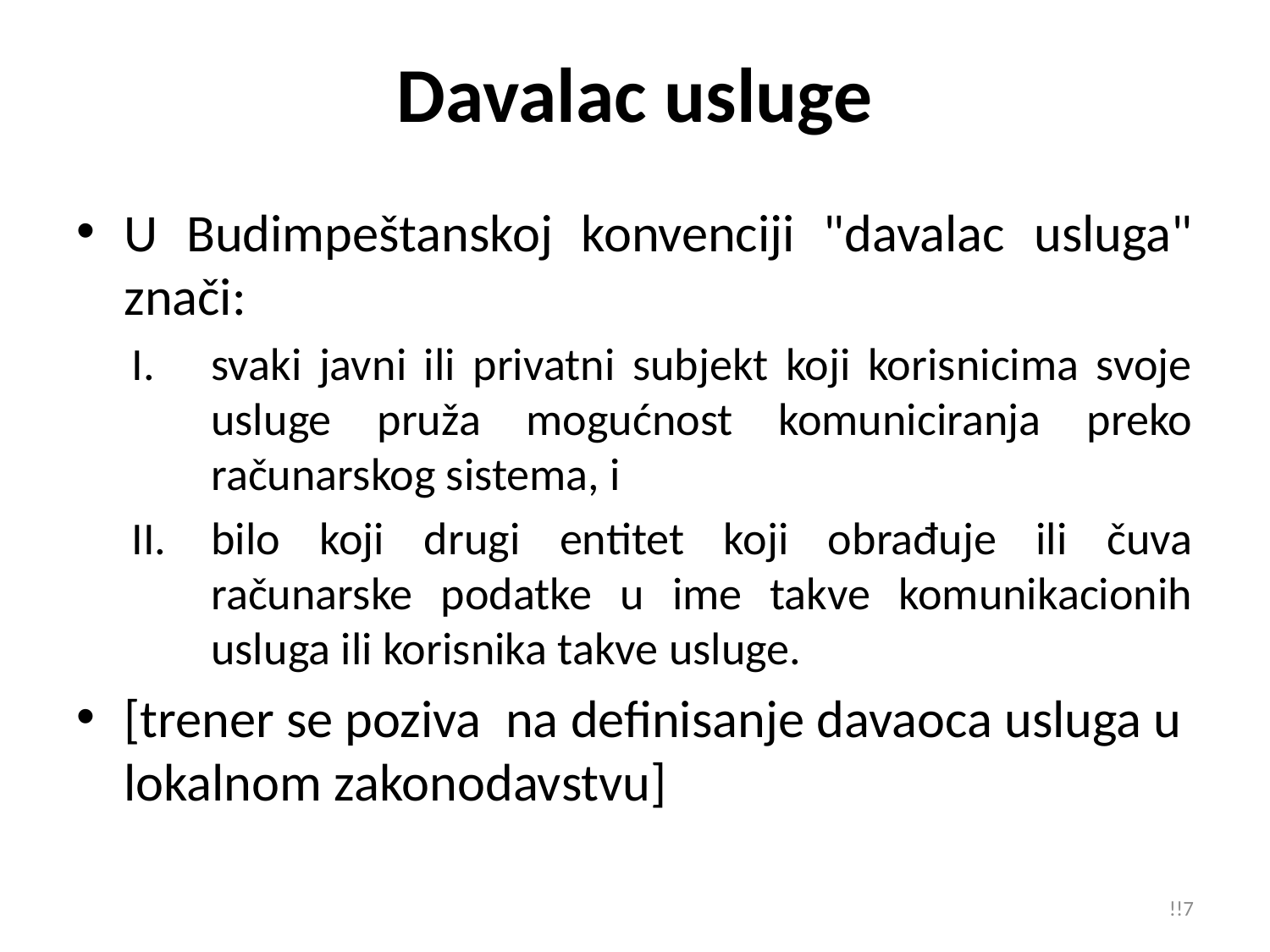

# Davalac usluge
U Budimpeštanskoj konvenciji "davalac usluga" znači:
svaki javni ili privatni subjekt koji korisnicima svoje usluge pruža mogućnost komuniciranja preko računarskog sistema, i
bilo koji drugi entitet koji obrađuje ili čuva računarske podatke u ime takve komunikacionih usluga ili korisnika takve usluge.
[trener se poziva  na definisanje davaoca usluga u lokalnom zakonodavstvu]
!!7